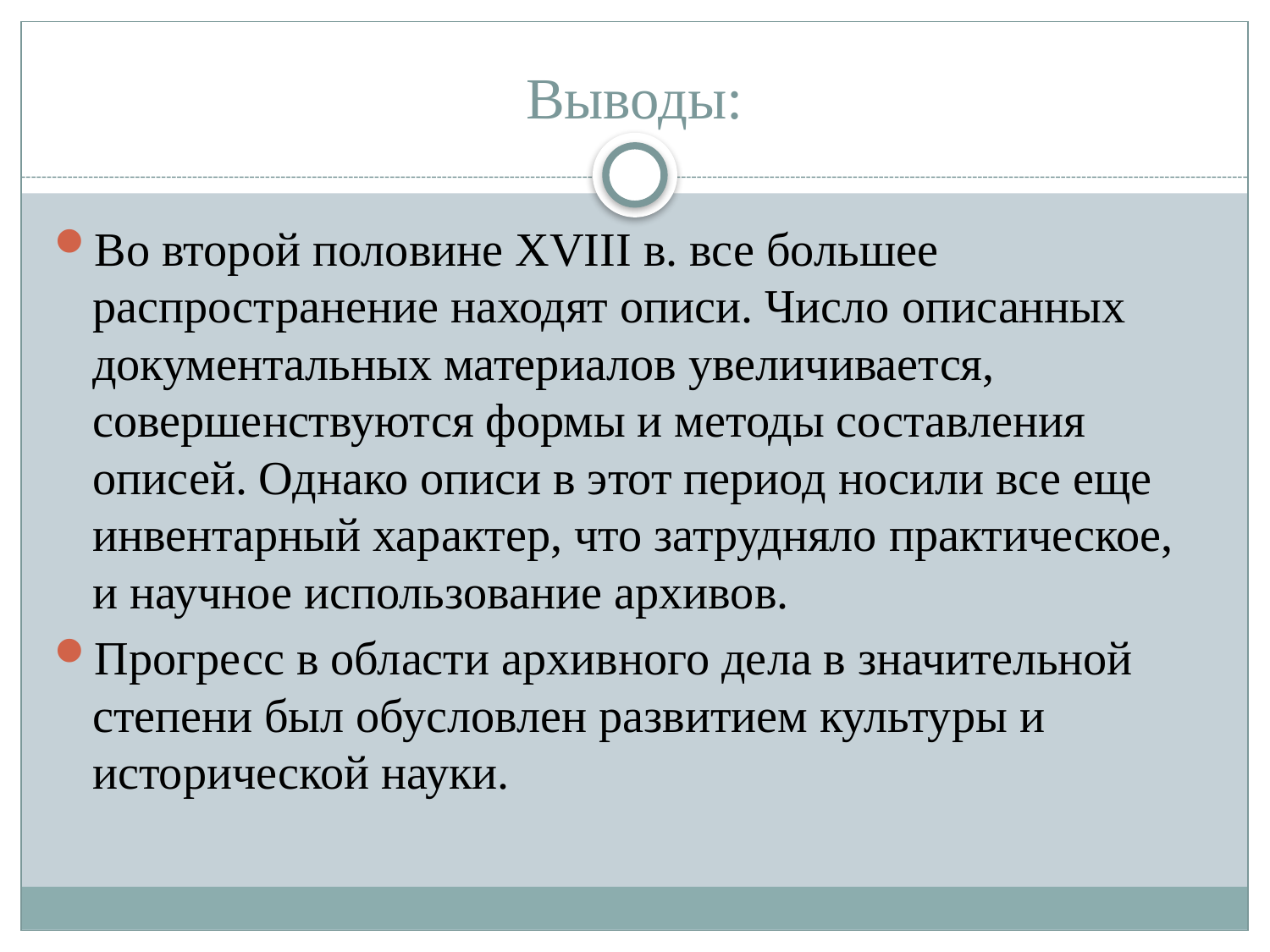

# Выводы:
Во второй половине XVIII в. все большее распространение находят описи. Число описанных документальных материалов увеличивается, совершенствуются формы и методы составления описей. Однако описи в этот период носили все еще инвентарный характер, что затрудняло практическое, и научное использование архивов.
Прогресс в области архивного дела в значительной степени был обусловлен развитием культуры и исторической науки.